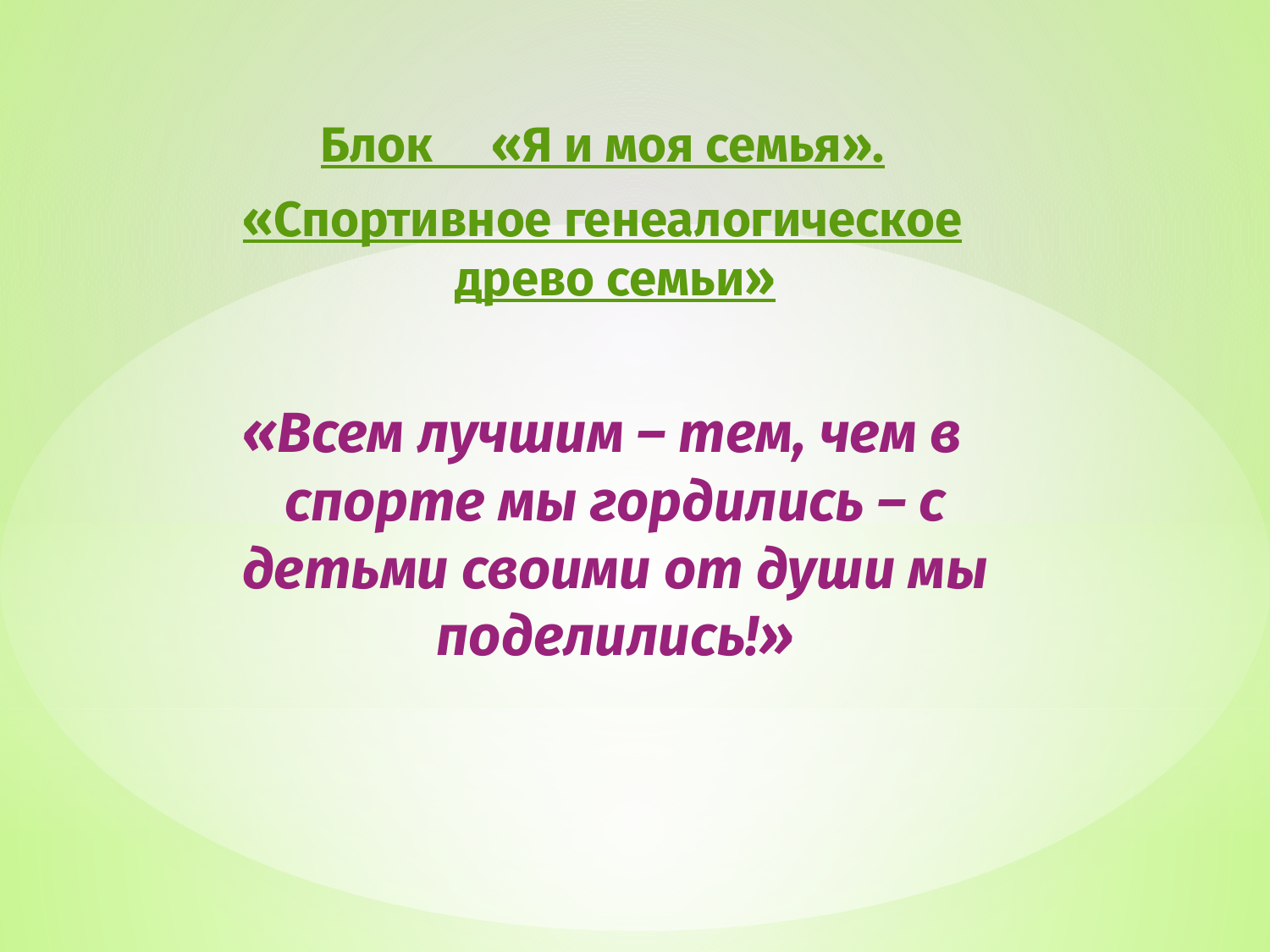

Блок     «Я и моя семья».
«Спортивное генеалогическое древо семьи»

«Всем лучшим – тем, чем в спорте мы гордились – с детьми своими от души мы поделились!»